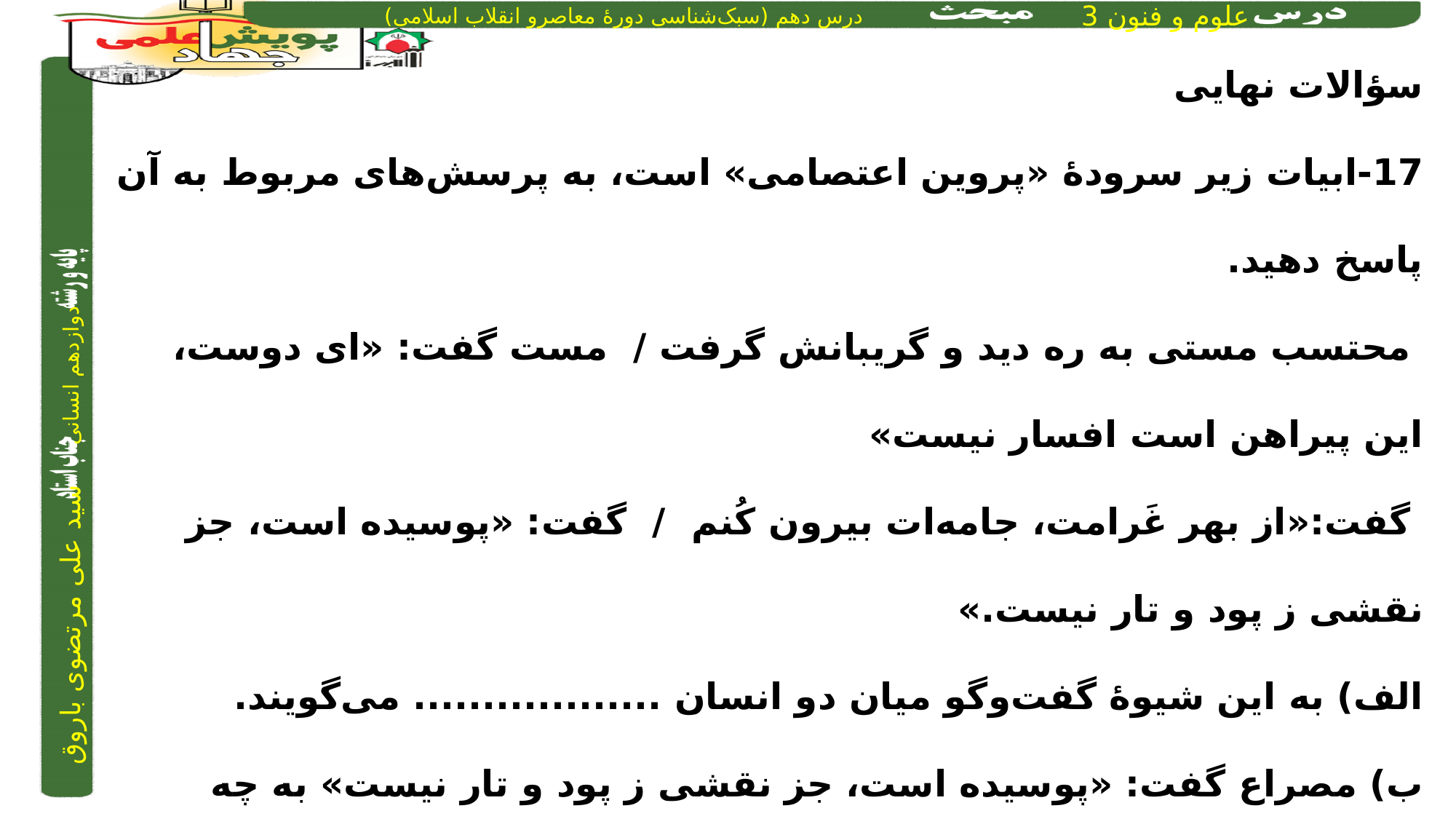

سؤالات نهایی
17-ابیات زیر سرودۀ «پروین اعتصامی» است، به پرسش‌های مربوط به آن پاسخ دهید.
 محتسب مستی به ره دید و گریبانش گرفت 	/  مست گفت: «ای دوست، این پیراهن است افسار نیست»
 گفت:«از بهر غَرامت، جامه‌ات بیرون کُنم 	 /  گفت: «پوسیده است، جز نقشی ز پود و تار نیست.»
الف) به این شیوۀ گفت‌و‌گو میان دو انسان .................. می‌گویند.
ب) مصراع گفت: «پوسیده است، جز نقشی ز پود و تار نیست» به چه موضوعی تأکید دارد؟

الف) مناظره		ب) فقر